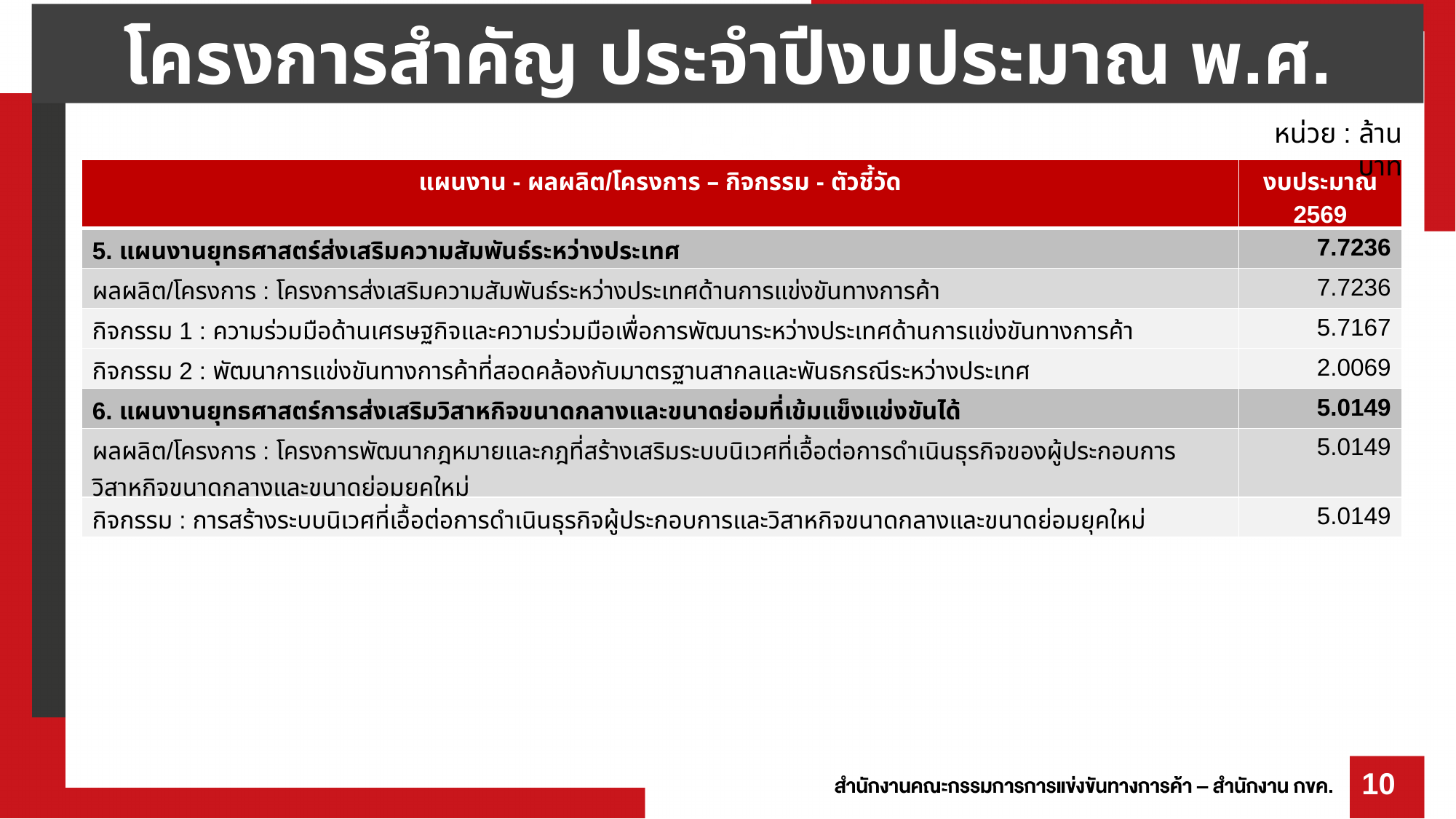

โครงการสำคัญ ประจำปีงบประมาณ พ.ศ. 2569

หน่วย : ล้านบาท
| แผนงาน - ผลผลิต/โครงการ – กิจกรรม - ตัวชี้วัด | งบประมาณ 2569 |
| --- | --- |
| 5. แผนงานยุทธศาสตร์ส่งเสริมความสัมพันธ์ระหว่างประเทศ | 7.7236 |
| ผลผลิต/โครงการ : โครงการส่งเสริมความสัมพันธ์ระหว่างประเทศด้านการแข่งขันทางการค้า | 7.7236 |
| กิจกรรม 1 : ความร่วมมือด้านเศรษฐกิจและความร่วมมือเพื่อการพัฒนาระหว่างประเทศด้านการแข่งขันทางการค้า | 5.7167 |
| กิจกรรม 2 : พัฒนาการแข่งขันทางการค้าที่สอดคล้องกับมาตรฐานสากลและพันธกรณีระหว่างประเทศ | 2.0069 |
| 6. แผนงานยุทธศาสตร์การส่งเสริมวิสาหกิจขนาดกลางและขนาดย่อมที่เข้มแข็งแข่งขันได้ | 5.0149 |
| ผลผลิต/โครงการ : โครงการพัฒนากฎหมายและกฎที่สร้างเสริมระบบนิเวศที่เอื้อต่อการดำเนินธุรกิจของผู้ประกอบการวิสาหกิจขนาดกลางและขนาดย่อมยุคใหม่ | 5.0149 |
| กิจกรรม : การสร้างระบบนิเวศที่เอื้อต่อการดำเนินธุรกิจผู้ประกอบการและวิสาหกิจขนาดกลางและขนาดย่อมยุคใหม่ | 5.0149 |
10